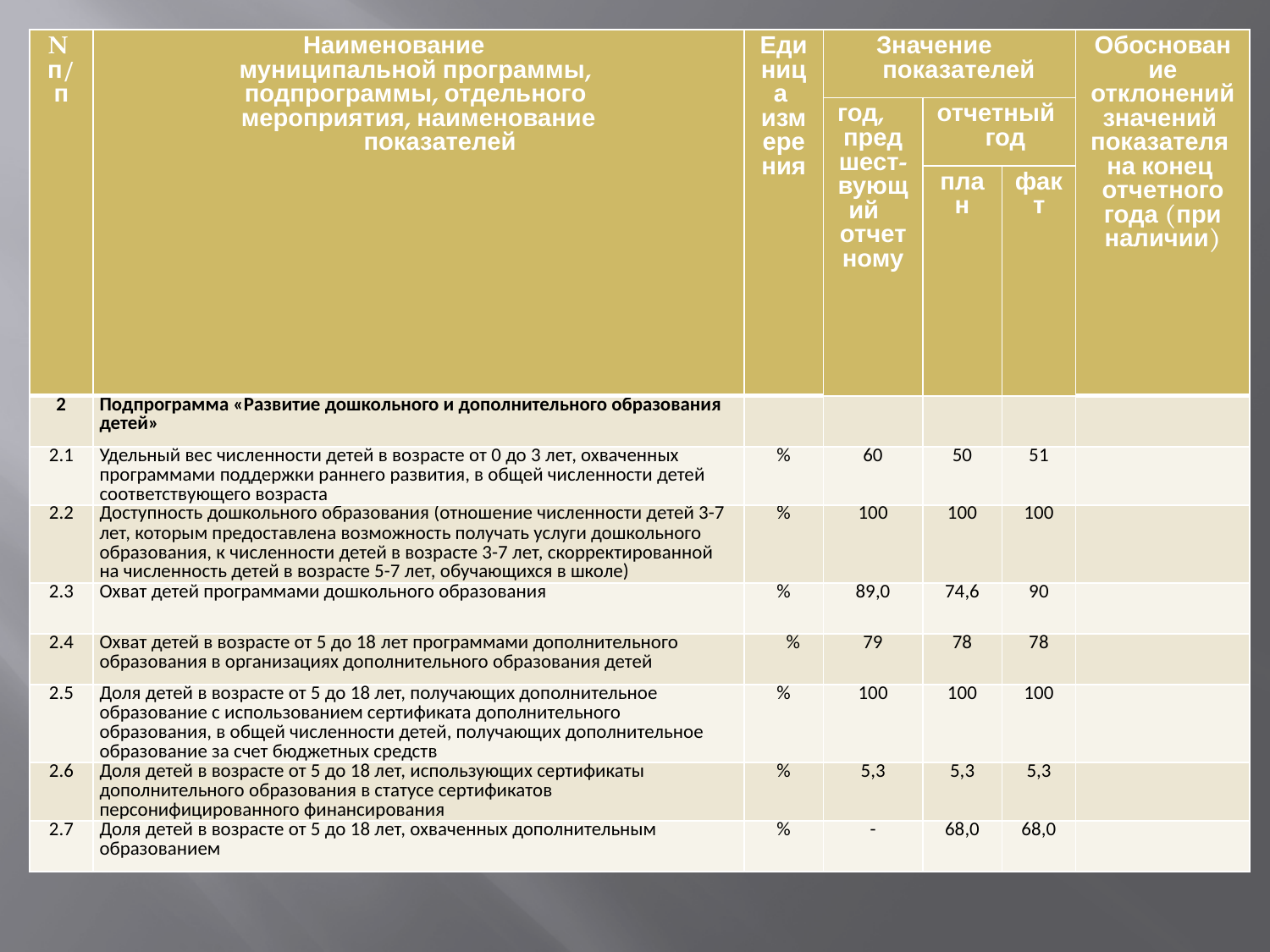

| N п/п | Наименование муниципальной программы, подпрограммы, отдельного мероприятия, наименование показателей | Единица измерения | Значение показателей |  |  | Обоснование отклонений значений показателя на конец отчетного года (при наличии) |
| --- | --- | --- | --- | --- | --- | --- |
|  |  |  | год, предшест- вующий отчетному | отчетный год |  |  |
|  |  |  |  | план | факт |  |
| 2 | Подпрограмма «Развитие дошкольного и дополнительного образования детей» |  |  |  |  |  |
| 2.1 | Удельный вес численности детей в возрасте от 0 до 3 лет, охваченных программами поддержки раннего развития, в общей численности детей соответствующего возраста | % | 60 | 50 | 51 |  |
| 2.2 | Доступность дошкольного образования (отношение численности детей 3-7 лет, которым предоставлена возможность получать услуги дошкольного образования, к численности детей в возрасте 3-7 лет, скорректированной на численность детей в возрасте 5-7 лет, обучающихся в школе) | % | 100 | 100 | 100 |  |
| 2.3 | Охват детей программами дошкольного образования | % | 89,0 | 74,6 | 90 |  |
| 2.4 | Охват детей в возрасте от 5 до 18 лет программами дополнительного образования в организациях дополнительного образования детей | % | 79 | 78 | 78 |  |
| 2.5 | Доля детей в возрасте от 5 до 18 лет, получающих дополнительное образование с использованием сертификата дополнительного образования, в общей численности детей, получающих дополнительное образование за счет бюджетных средств | % | 100 | 100 | 100 |  |
| 2.6 | Доля детей в возрасте от 5 до 18 лет, использующих сертификаты дополнительного образования в статусе сертификатов персонифицированного финансирования | % | 5,3 | 5,3 | 5,3 |  |
| 2.7 | Доля детей в возрасте от 5 до 18 лет, охваченных дополнительным образованием | % | - | 68,0 | 68,0 |  |